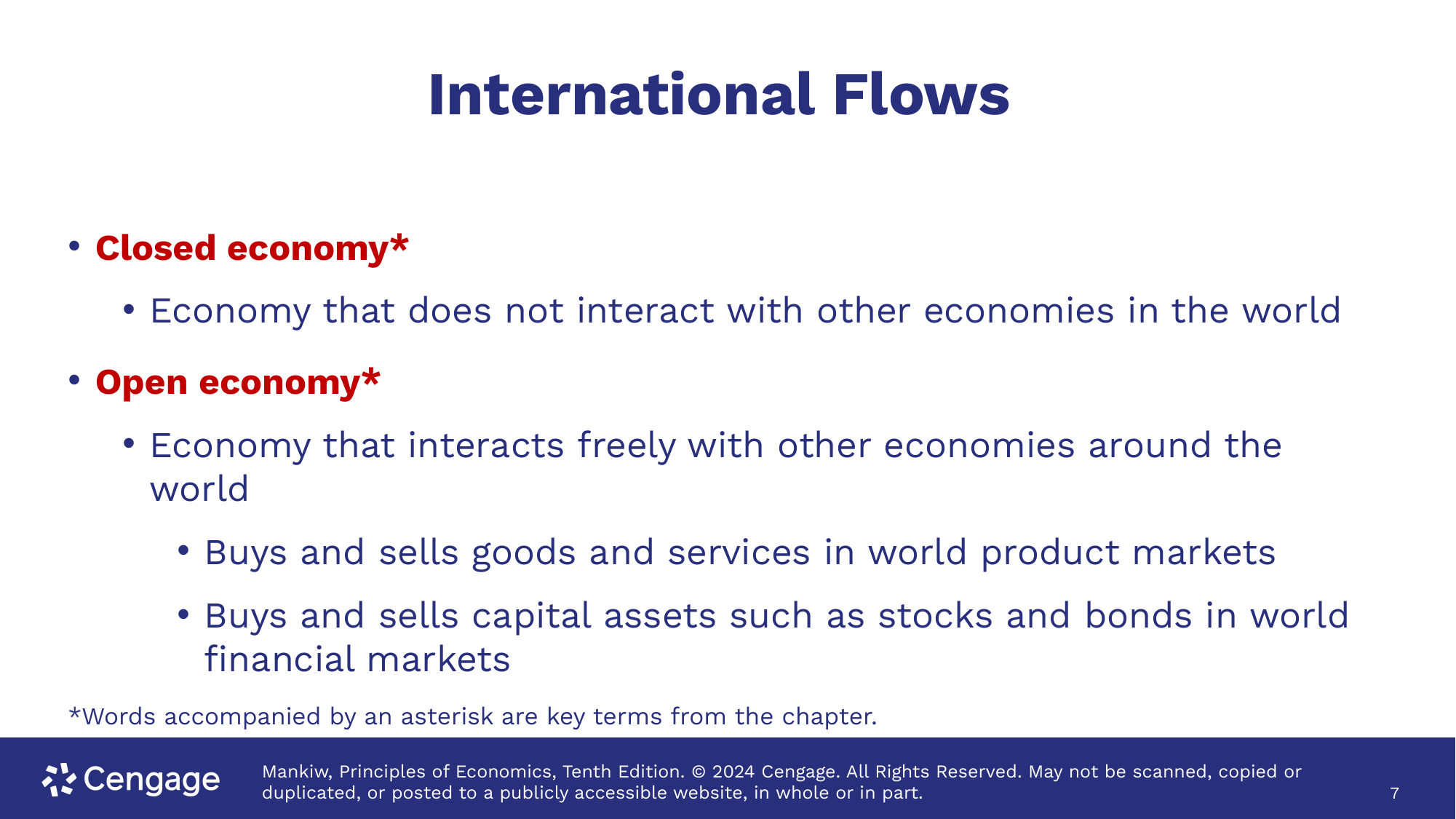

# International Flows
Closed economy*
Economy that does not interact with other economies in the world
Open economy*
Economy that interacts freely with other economies around the world
Buys and sells goods and services in world product markets
Buys and sells capital assets such as stocks and bonds in world financial markets
*Words accompanied by an asterisk are key terms from the chapter.